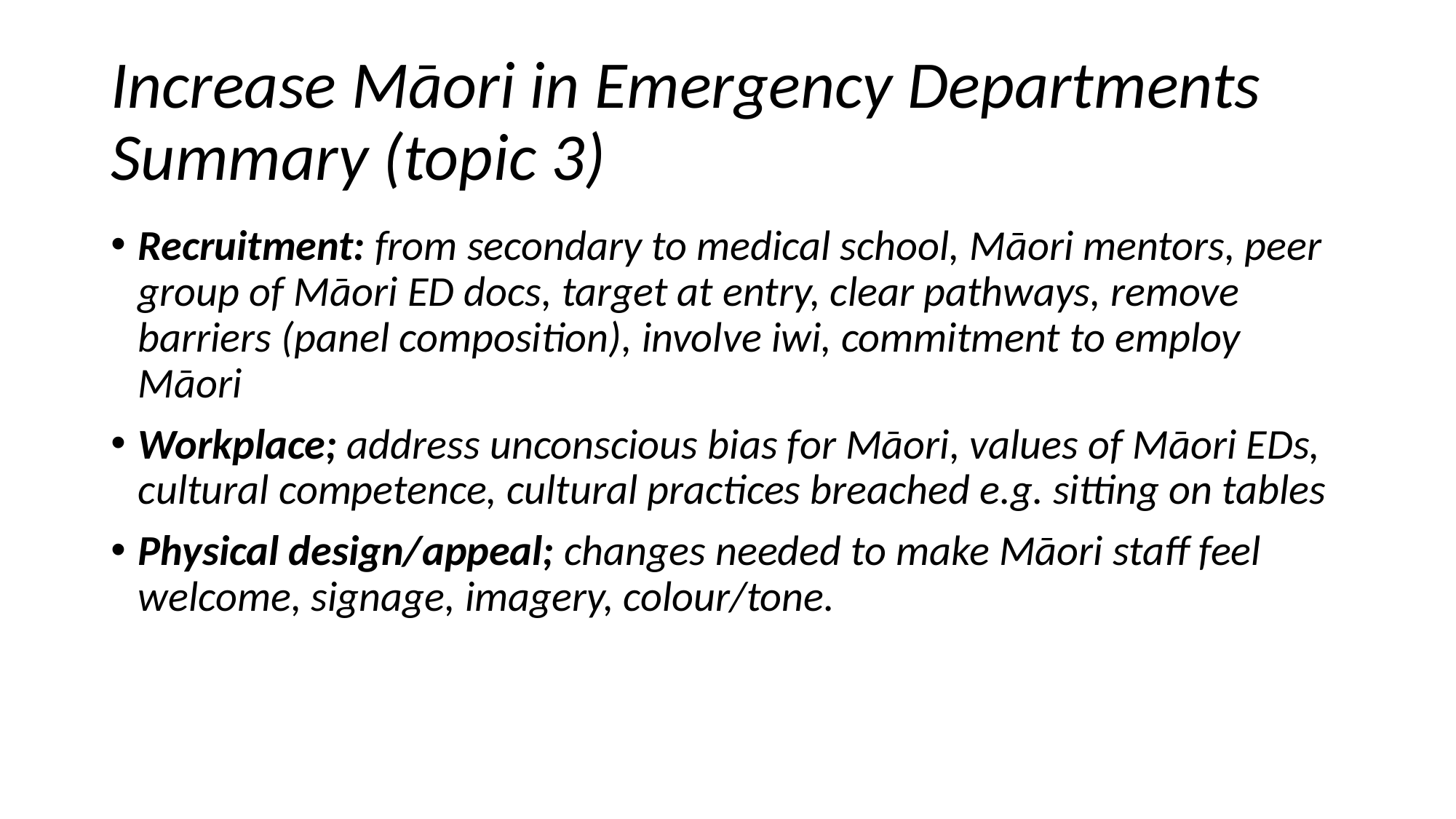

# Increase Māori in Emergency Departments Summary (topic 3)
Recruitment: from secondary to medical school, Māori mentors, peer group of Māori ED docs, target at entry, clear pathways, remove barriers (panel composition), involve iwi, commitment to employ Māori
Workplace; address unconscious bias for Māori, values of Māori EDs, cultural competence, cultural practices breached e.g. sitting on tables
Physical design/appeal; changes needed to make Māori staff feel welcome, signage, imagery, colour/tone.